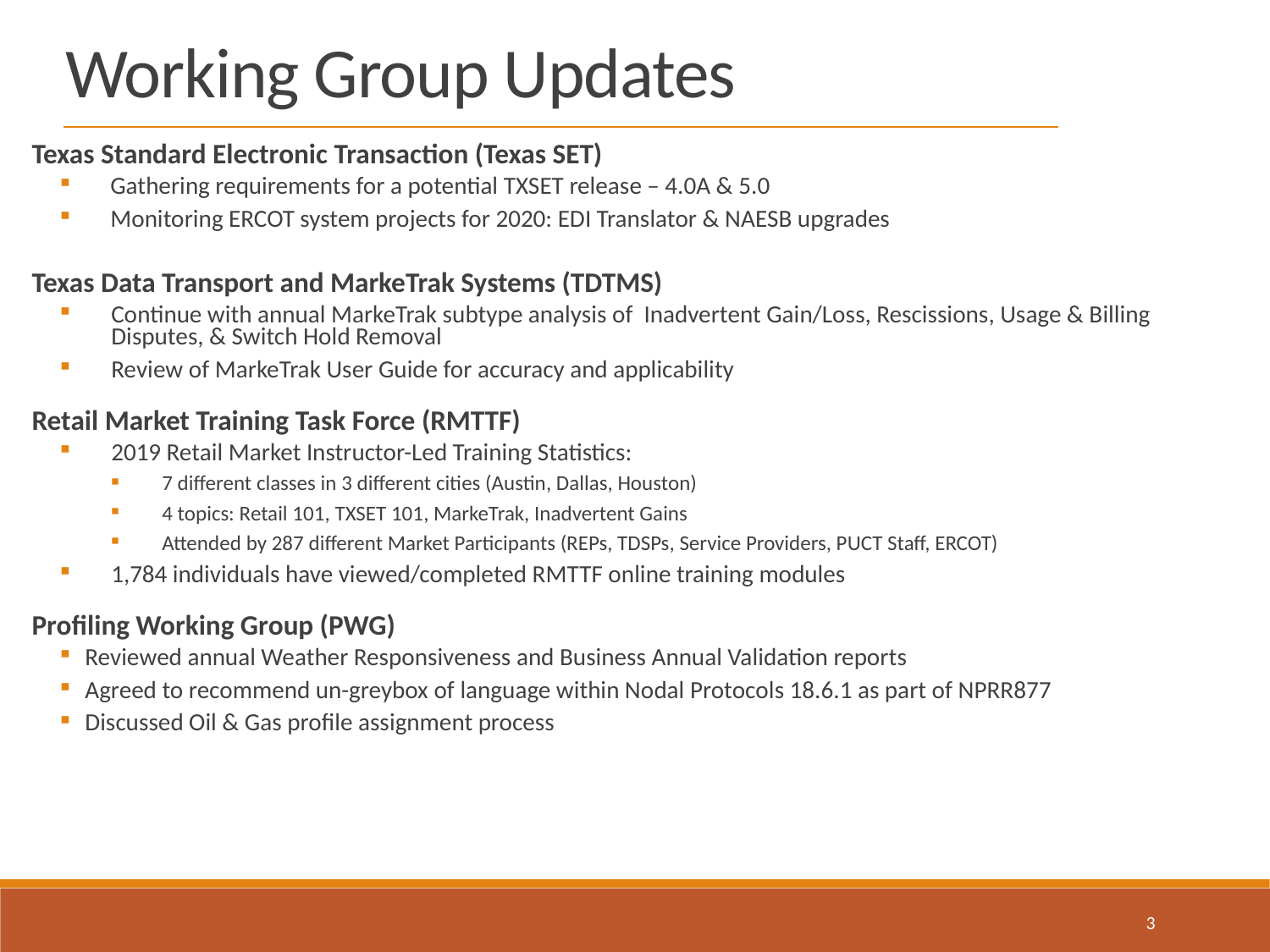

Working Group Updates
Texas Standard Electronic Transaction (Texas SET)
Gathering requirements for a potential TXSET release – 4.0A & 5.0
Monitoring ERCOT system projects for 2020: EDI Translator & NAESB upgrades
Texas Data Transport and MarkeTrak Systems (TDTMS)
Continue with annual MarkeTrak subtype analysis of  Inadvertent Gain/Loss, Rescissions, Usage & Billing Disputes, & Switch Hold Removal
Review of MarkeTrak User Guide for accuracy and applicability
Retail Market Training Task Force (RMTTF)
2019 Retail Market Instructor-Led Training Statistics:
7 different classes in 3 different cities (Austin, Dallas, Houston)
4 topics: Retail 101, TXSET 101, MarkeTrak, Inadvertent Gains
Attended by 287 different Market Participants (REPs, TDSPs, Service Providers, PUCT Staff, ERCOT)
1,784 individuals have viewed/completed RMTTF online training modules
Profiling Working Group (PWG)
Reviewed annual Weather Responsiveness and Business Annual Validation reports
Agreed to recommend un-greybox of language within Nodal Protocols 18.6.1 as part of NPRR877
Discussed Oil & Gas profile assignment process

3